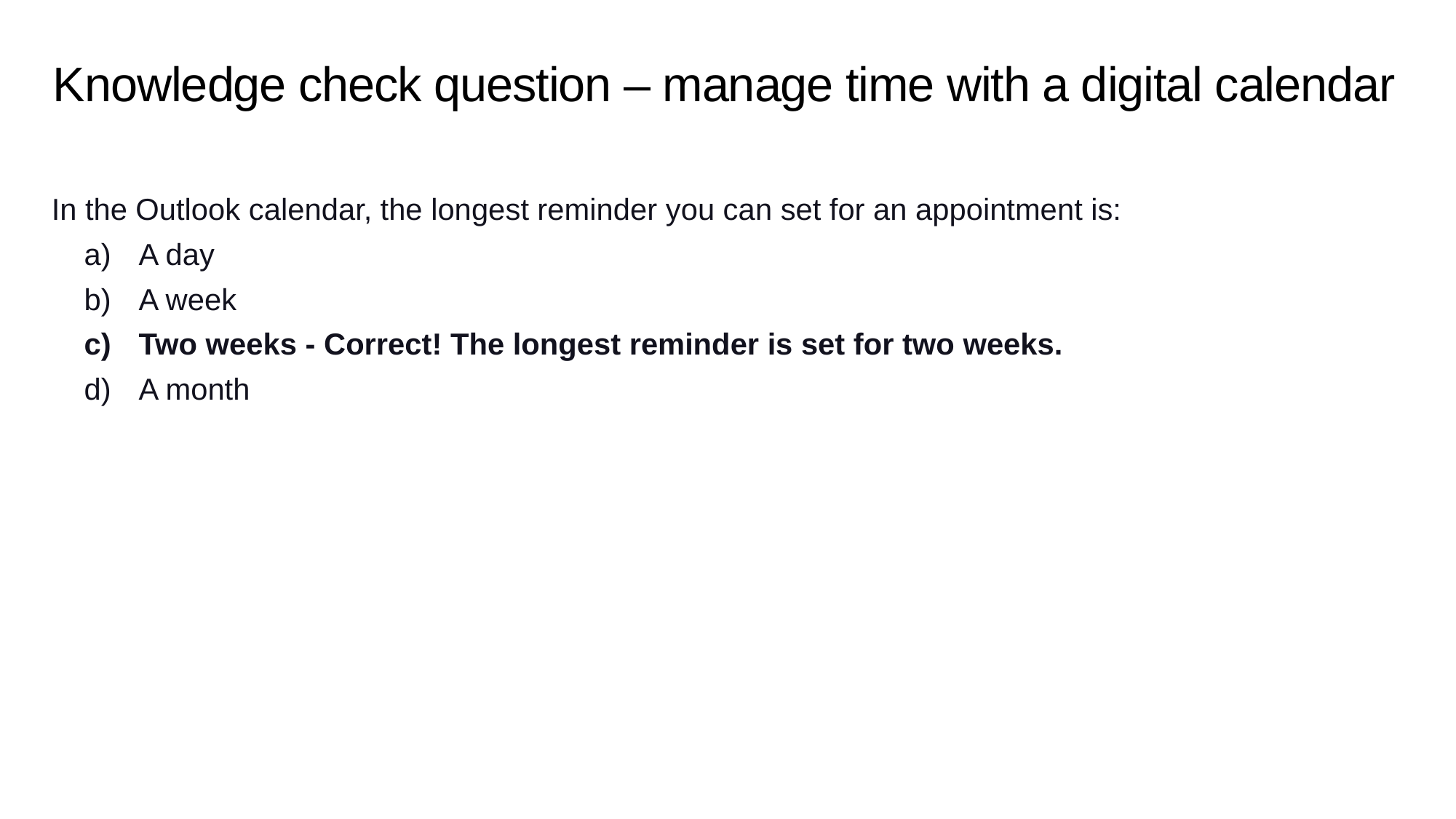

# Knowledge check question – manage time with a digital calendar
In the Outlook calendar, the longest reminder you can set for an appointment is:
A day
A week
Two weeks - Correct! The longest reminder is set for two weeks.
A month